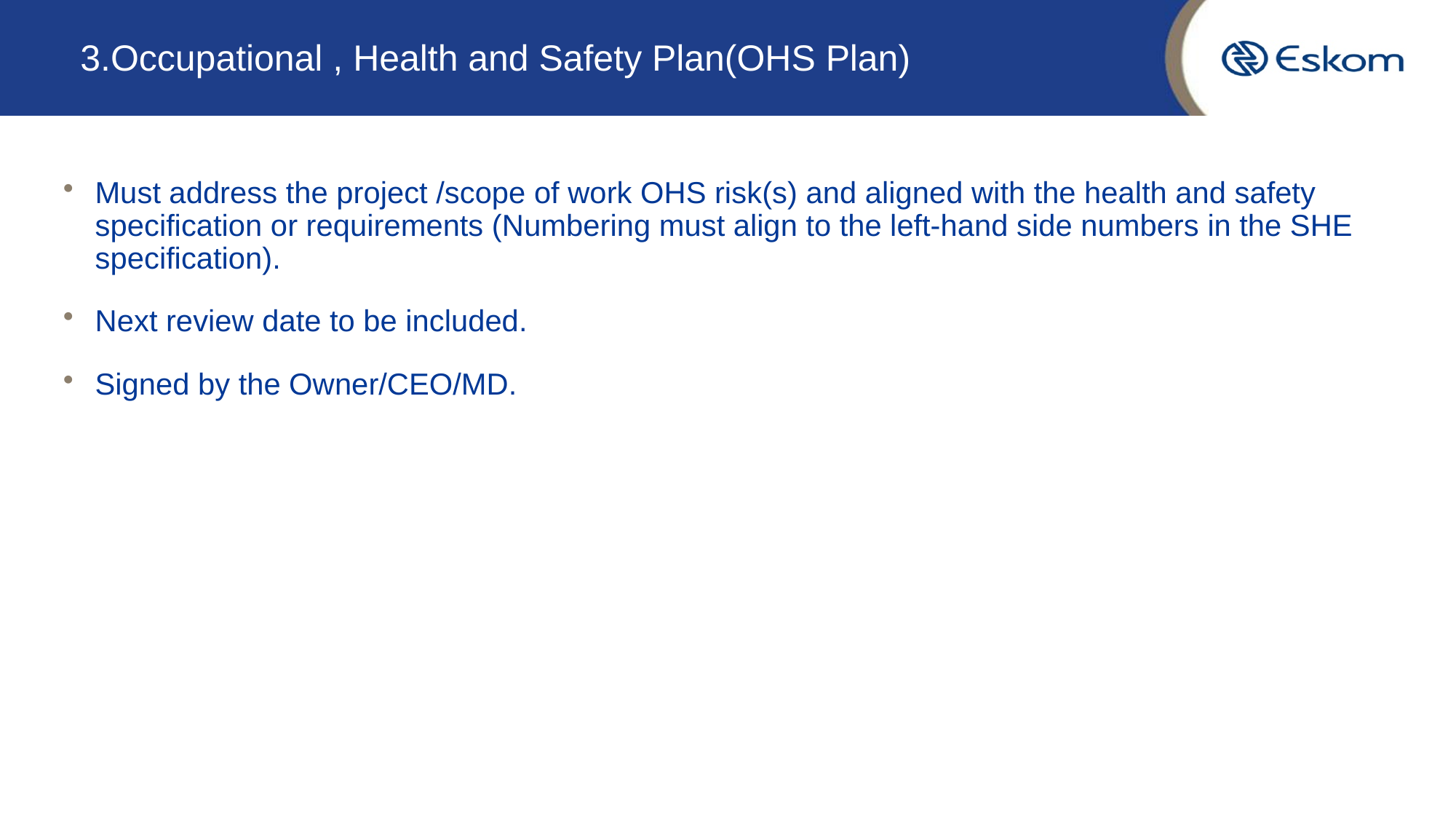

# 3.Occupational , Health and Safety Plan(OHS Plan)
Must address the project /scope of work OHS risk(s) and aligned with the health and safety specification or requirements (Numbering must align to the left-hand side numbers in the SHE specification).
Next review date to be included.
Signed by the Owner/CEO/MD.